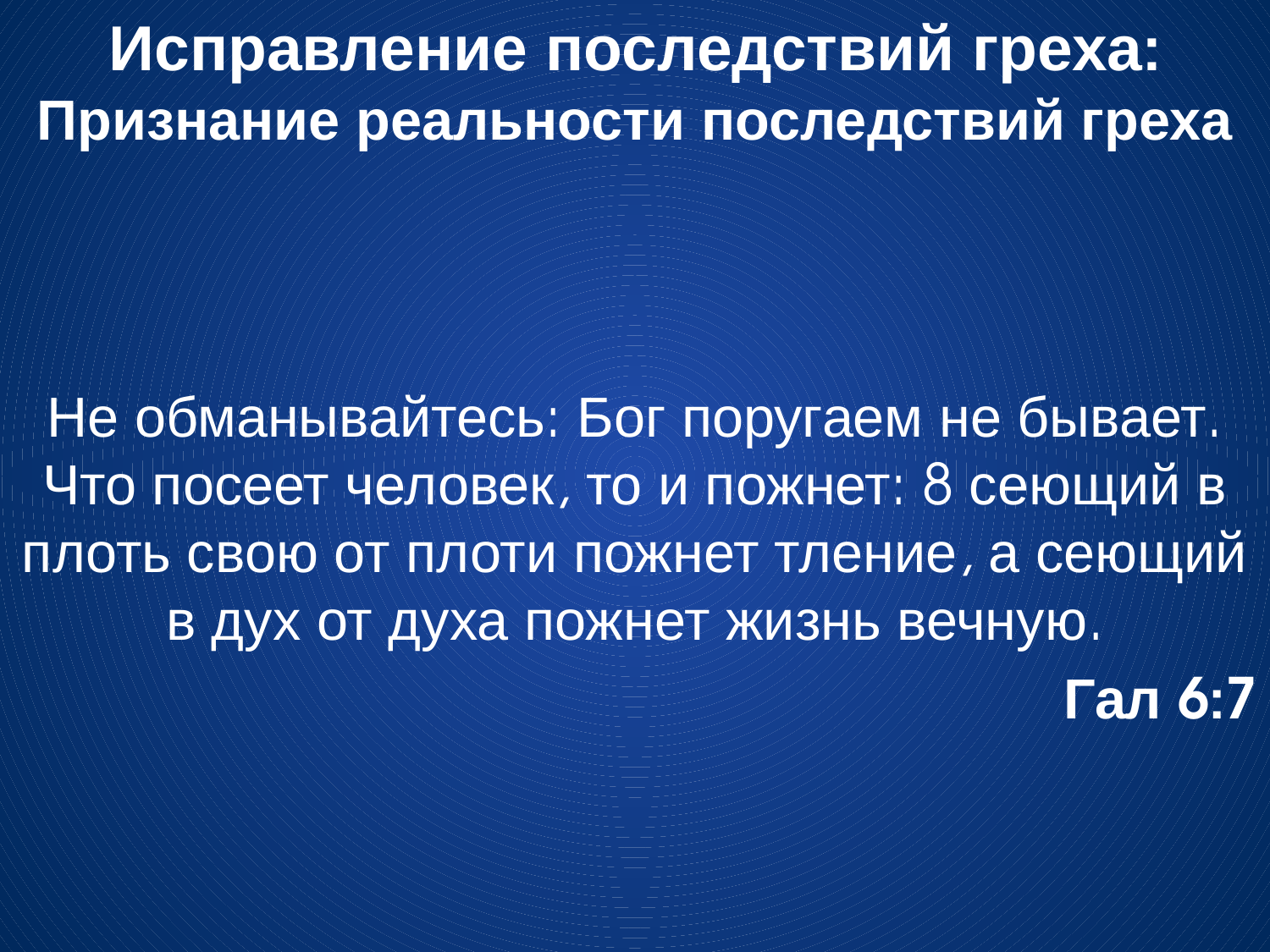

# Исправление последствий греха: Признание реальности последствий греха
Не обманывайтесь: Бог поругаем не бывает. Что посеет человек, то и пожнет: 8 сеющий в плоть свою от плоти пожнет тление, а сеющий в дух от духа пожнет жизнь вечную.
Гал 6:7